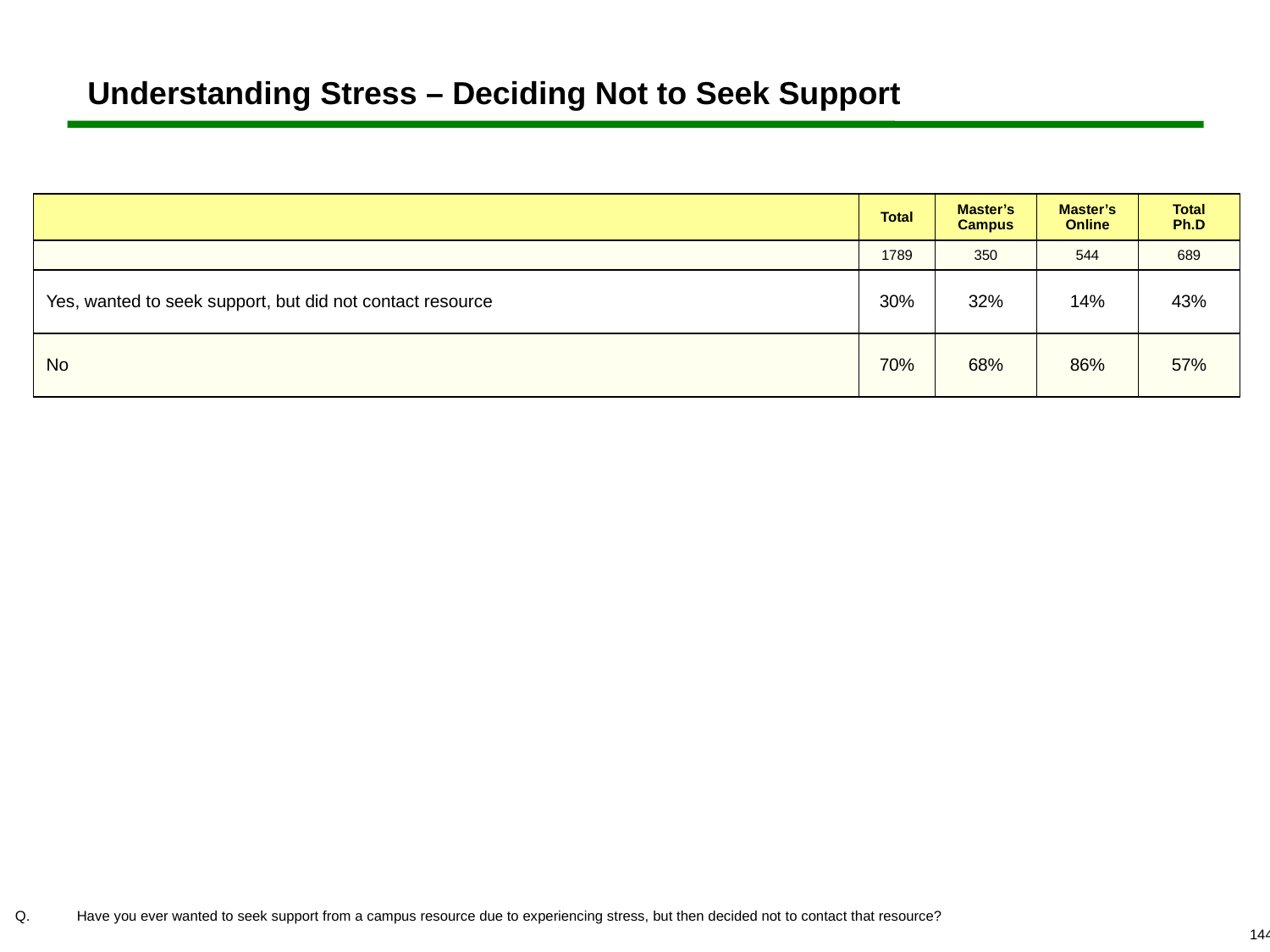

# Understanding Stress – Deciding Not to Seek Support
|  | Total | Master’s Campus | Master’s Online | Total Ph.D |
| --- | --- | --- | --- | --- |
|  | 1789 | 350 | 544 | 689 |
| Yes, wanted to seek support, but did not contact resource | 30% | 32% | 14% | 43% |
| No | 70% | 68% | 86% | 57% |
 	Have you ever wanted to seek support from a campus resource due to experiencing stress, but then decided not to contact that resource?